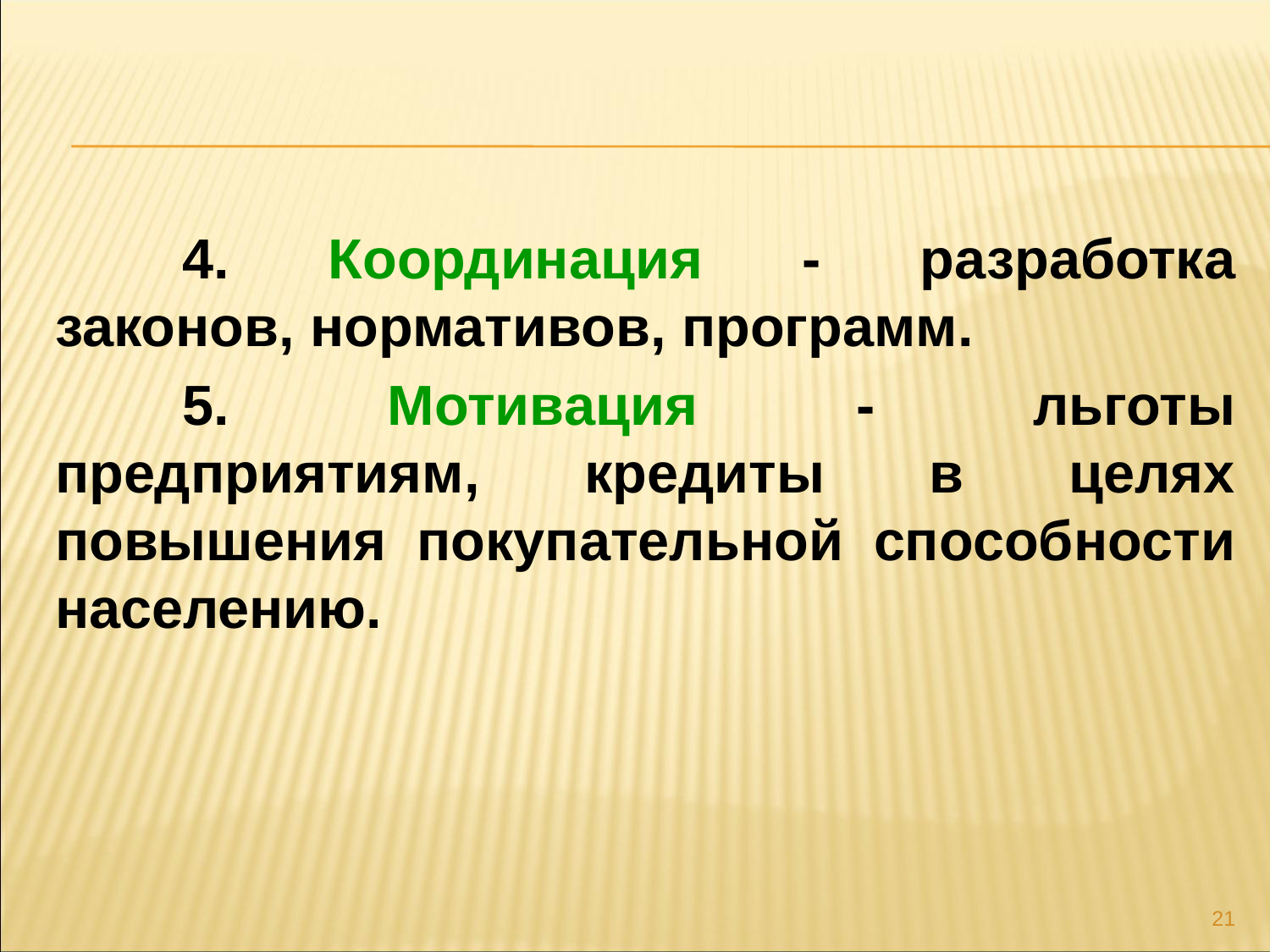

4. Координация - разработка законов, нормативов, программ.
	5. Мотивация - льготы предприятиям, кредиты в целях повышения покупательной способности населению.
21